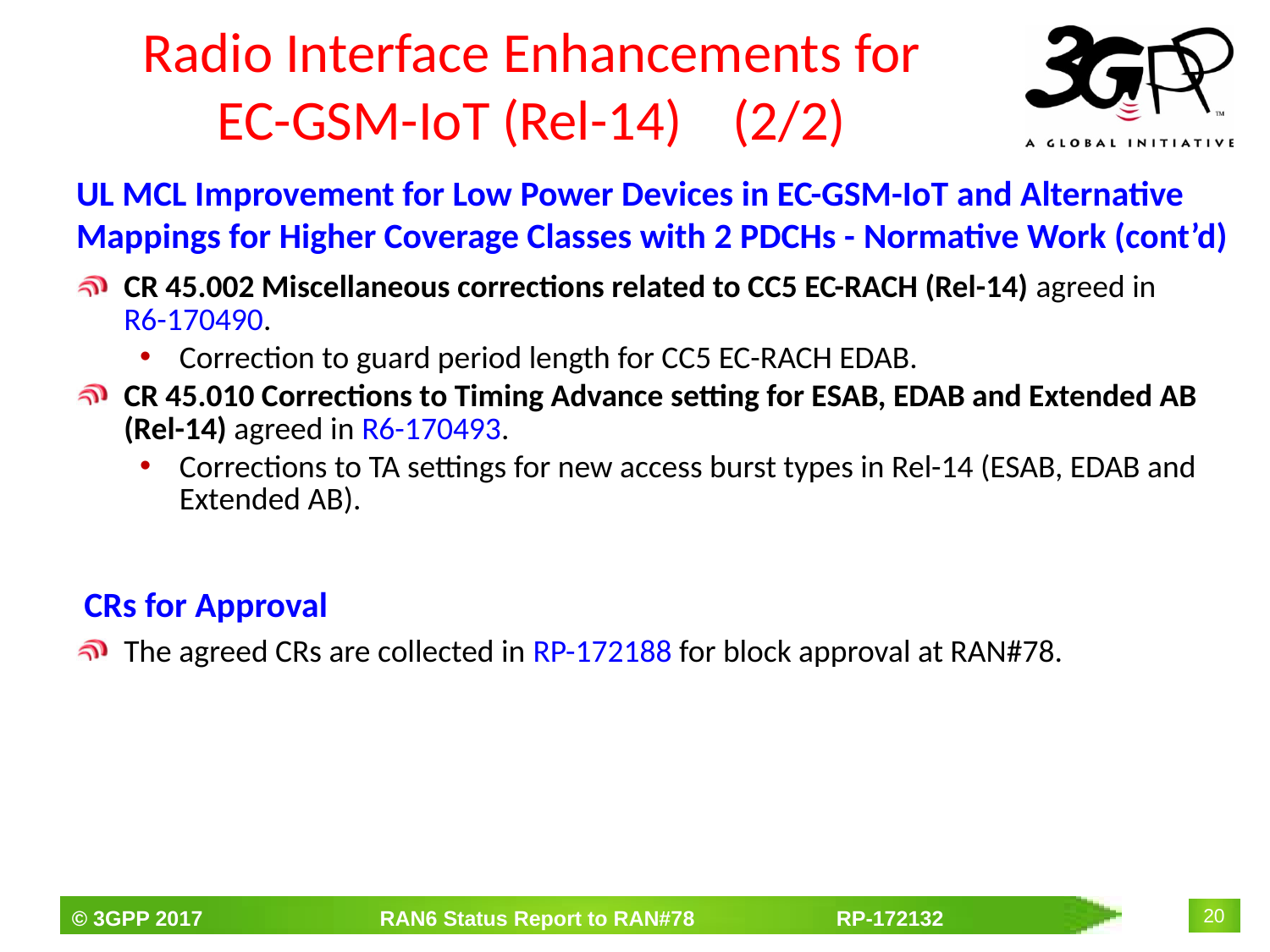

# Radio Interface Enhancements for EC-GSM-IoT (Rel-14)    (2/2)
UL MCL Improvement for Low Power Devices in EC-GSM-IoT and Alternative Mappings for Higher Coverage Classes with 2 PDCHs - Normative Work (cont’d)
CR 45.002 Miscellaneous corrections related to CC5 EC-RACH (Rel-14) agreed in         R6-170490.
Correction to guard period length for CC5 EC-RACH EDAB.
CR 45.010 Corrections to Timing Advance setting for ESAB, EDAB and Extended AB (Rel-14) agreed in R6-170493.
Corrections to TA settings for new access burst types in Rel-14 (ESAB, EDAB and Extended AB).

CRs for Approval
The agreed CRs are collected in RP-172188 for block approval at RAN#78.